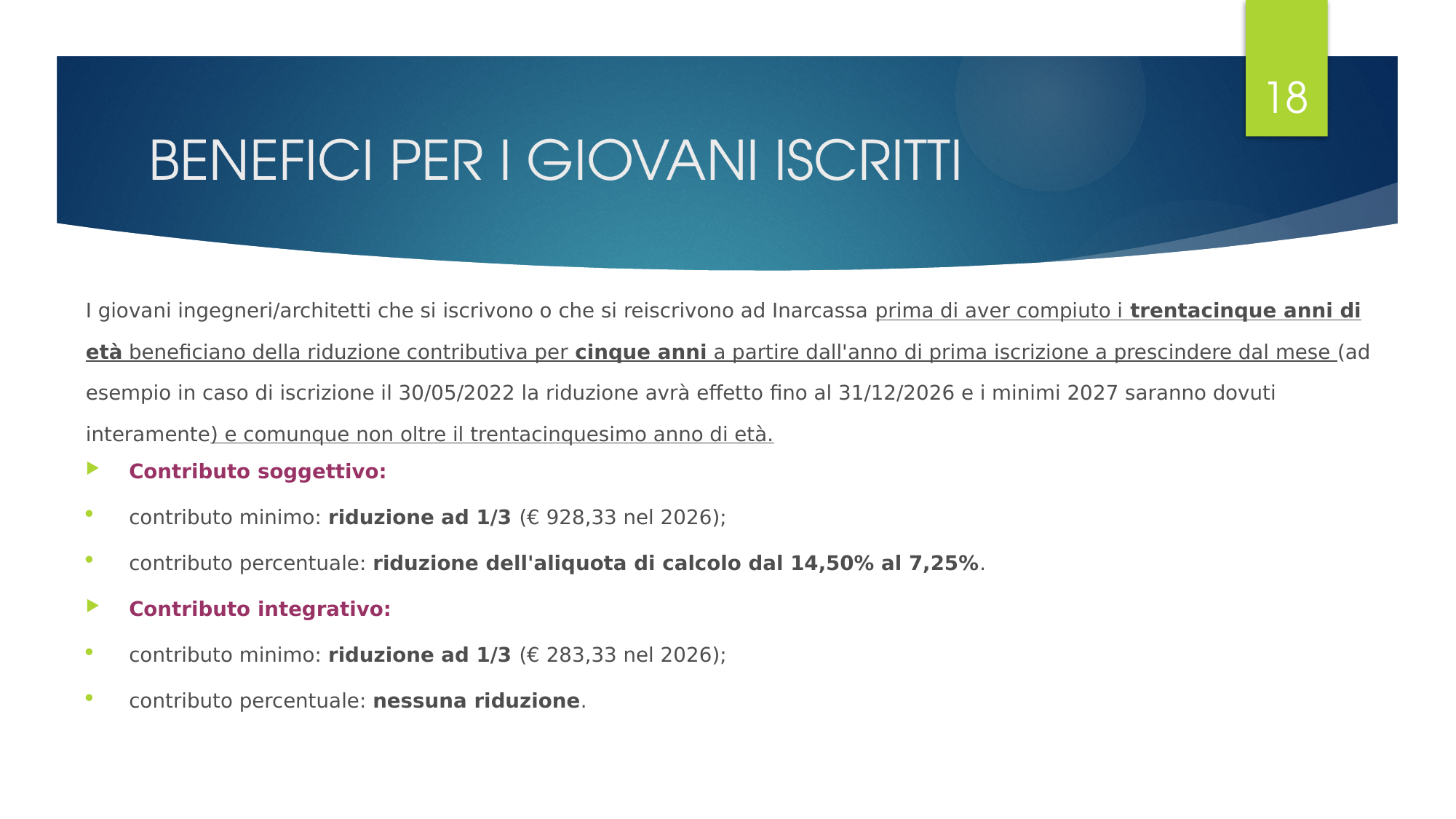

18
# BENEFICI PER I GIOVANI ISCRITTI
I giovani ingegneri/architetti che si iscrivono o che si reiscrivono ad Inarcassa prima di aver compiuto i trentacinque anni di età beneficiano della riduzione contributiva per cinque anni a partire dall'anno di prima iscrizione a prescindere dal mese (ad esempio in caso di iscrizione il 30/05/2022 la riduzione avrà effetto fino al 31/12/2026 e i minimi 2027 saranno dovuti interamente) e comunque non oltre il trentacinquesimo anno di età.
Contributo soggettivo:
contributo minimo: riduzione ad 1/3 (€ 928,33 nel 2026);
contributo percentuale: riduzione dell'aliquota di calcolo dal 14,50% al 7,25%.
Contributo integrativo:
contributo minimo: riduzione ad 1/3 (€ 283,33 nel 2026);
contributo percentuale: nessuna riduzione.